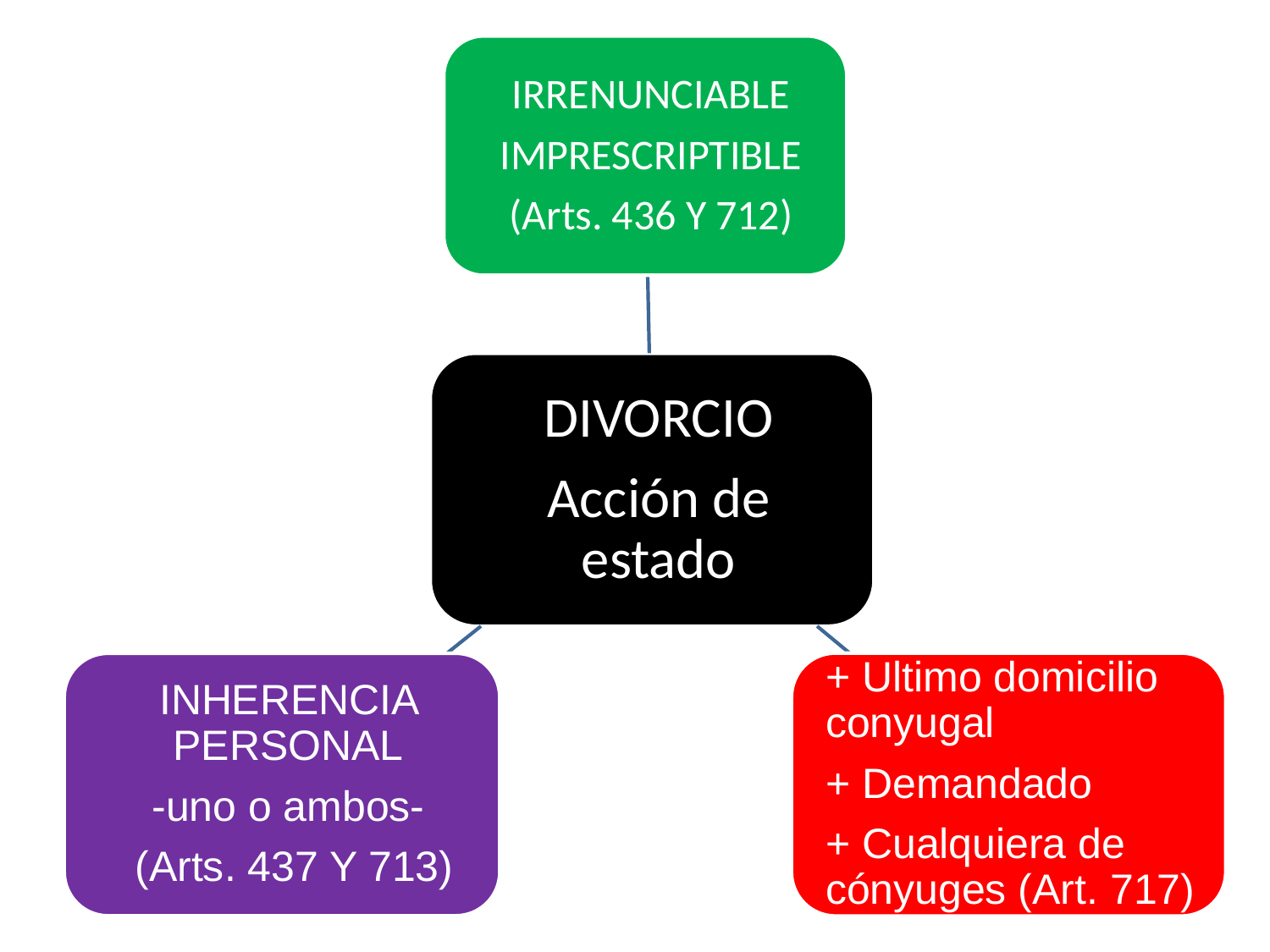

DIVORCIO
Acción de estado
IRRENUNCIABLE
IMPRESCRIPTIBLE
(Arts. 436 Y 712)
+ Ultimo domicilio conyugal
+ Demandado
+ Cualquiera de cónyuges (Art. 717)
INHERENCIA PERSONAL
-uno o ambos-
 (Arts. 437 Y 713)